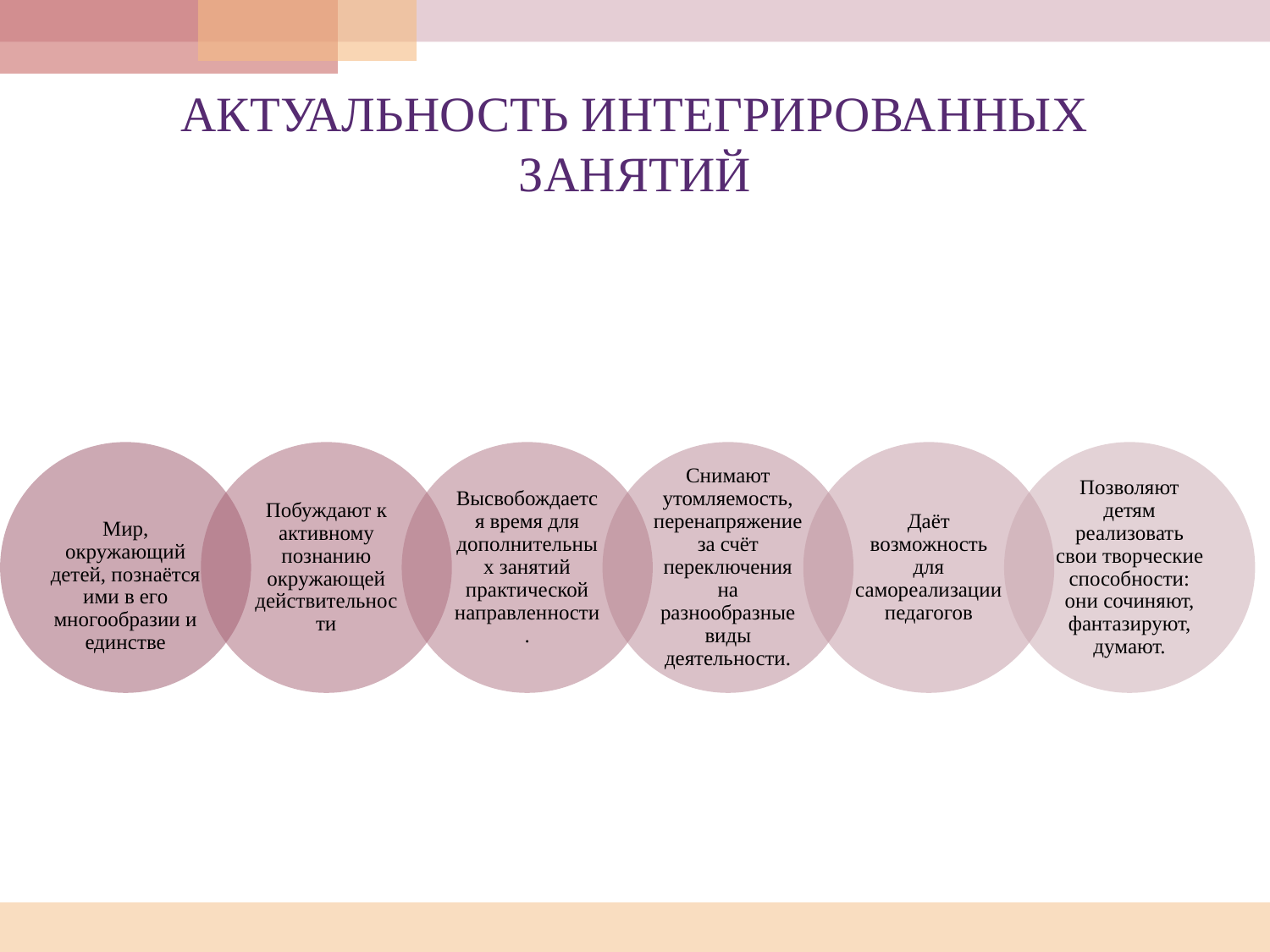

# АКТУАЛЬНОСТЬ ИНТЕГРИРОВАННЫХ ЗАНЯТИЙ
Мир, окружающий детей, познаётся ими в его многообразии и единстве
Побуждают к активному познанию окружающей действительности
Высвобождается время для дополнительных занятий практической направленности.
Снимают утомляемость, перенапряжение за счёт переключения на разнообразные виды деятельности.
Даёт возможность для самореализации педагогов
Позволяют детям реализовать свои творческие способности: они сочиняют, фантазируют, думают.